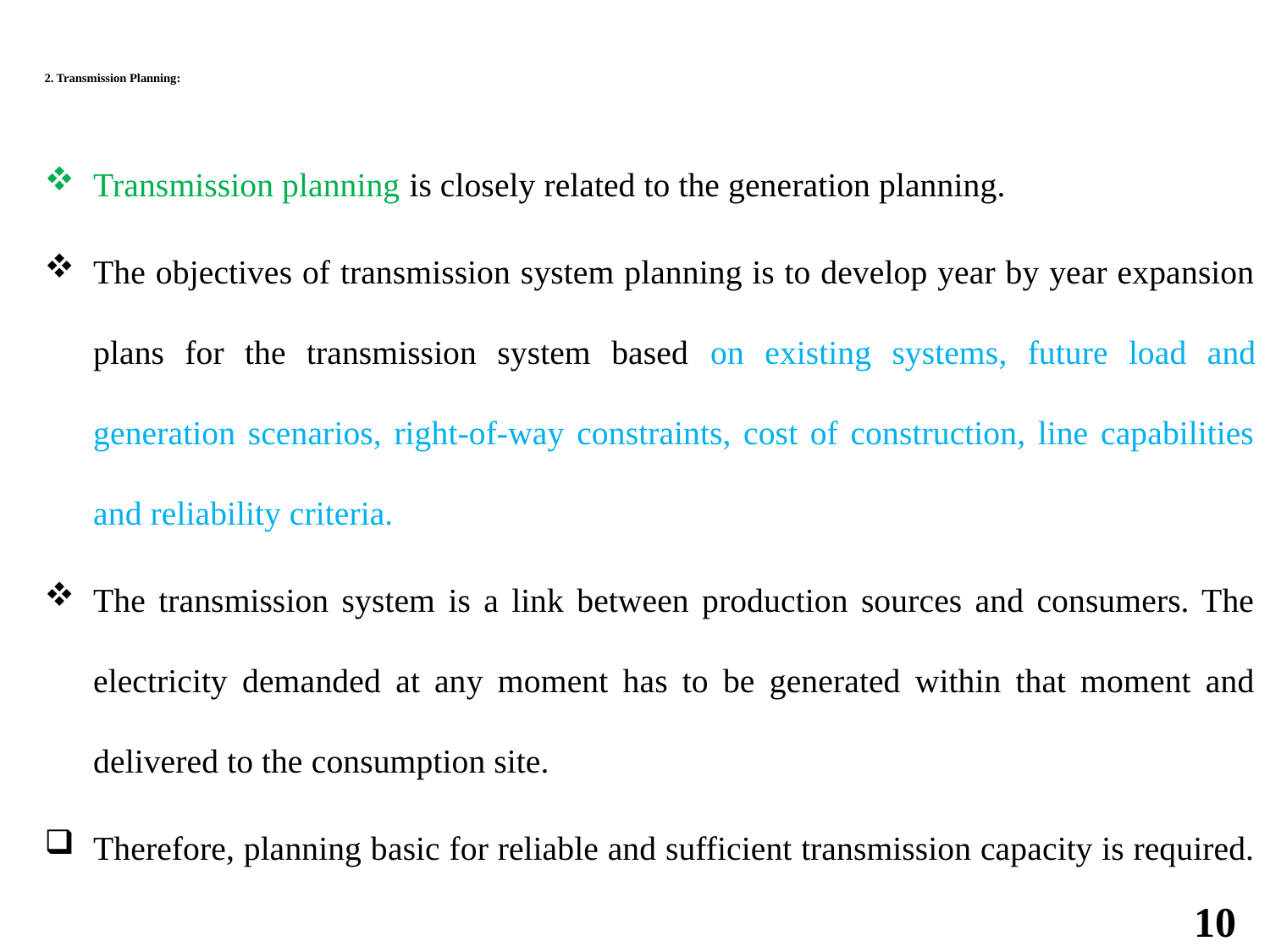

# 2. Transmission Planning:
Transmission planning is closely related to the generation planning.
The objectives of transmission system planning is to develop year by year expansion plans for the transmission system based on existing systems, future load and generation scenarios, right-of-way constraints, cost of construction, line capabilities and reliability criteria.
The transmission system is a link between production sources and consumers. The electricity demanded at any moment has to be generated within that moment and delivered to the consumption site.
Therefore, planning basic for reliable and sufficient transmission capacity is required.

10